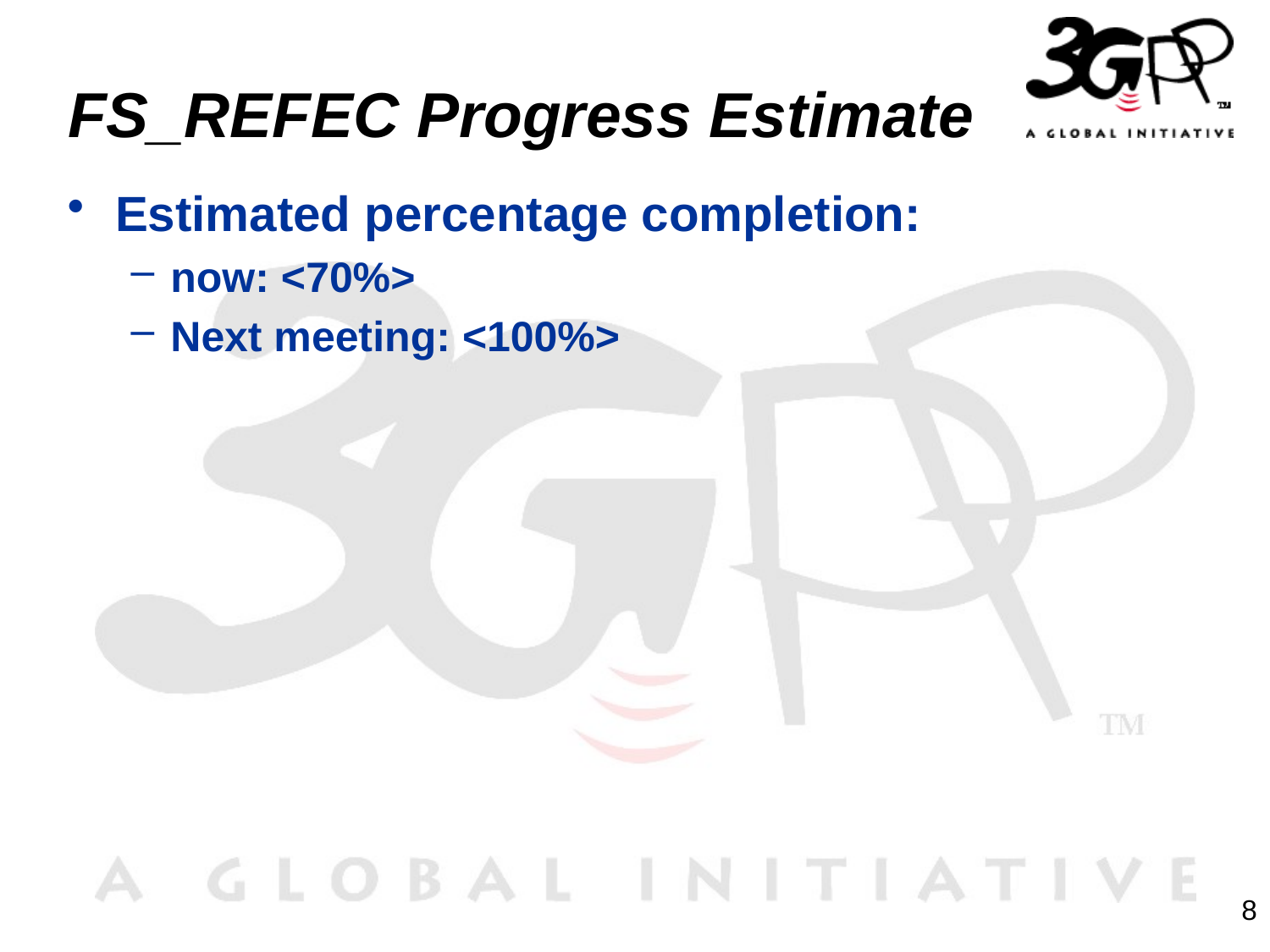

# FS_REFEC Progress Estimate
Estimated percentage completion:
now: <70%>
Next meeting: <100%>
8